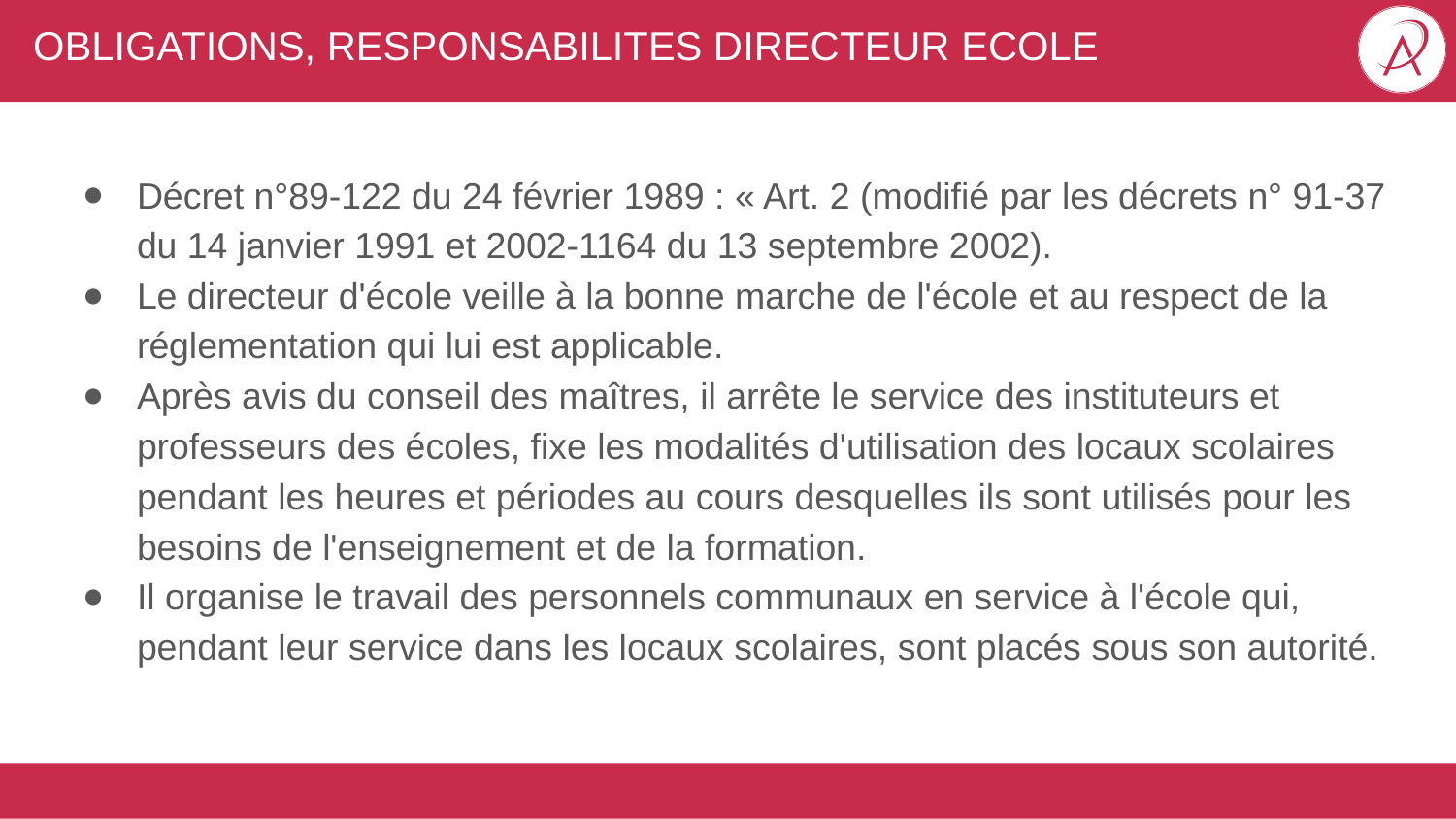

# OBLIGATIONS, RESPONSABILITES DIRECTEUR ECOLE
Décret n°89-122 du 24 février 1989 : « Art. 2 (modifié par les décrets n° 91-37 du 14 janvier 1991 et 2002-1164 du 13 septembre 2002).
Le directeur d'école veille à la bonne marche de l'école et au respect de la réglementation qui lui est applicable.
Après avis du conseil des maîtres, il arrête le service des instituteurs et professeurs des écoles, fixe les modalités d'utilisation des locaux scolaires pendant les heures et périodes au cours desquelles ils sont utilisés pour les besoins de l'enseignement et de la formation.
Il organise le travail des personnels communaux en service à l'école qui, pendant leur service dans les locaux scolaires, sont placés sous son autorité.